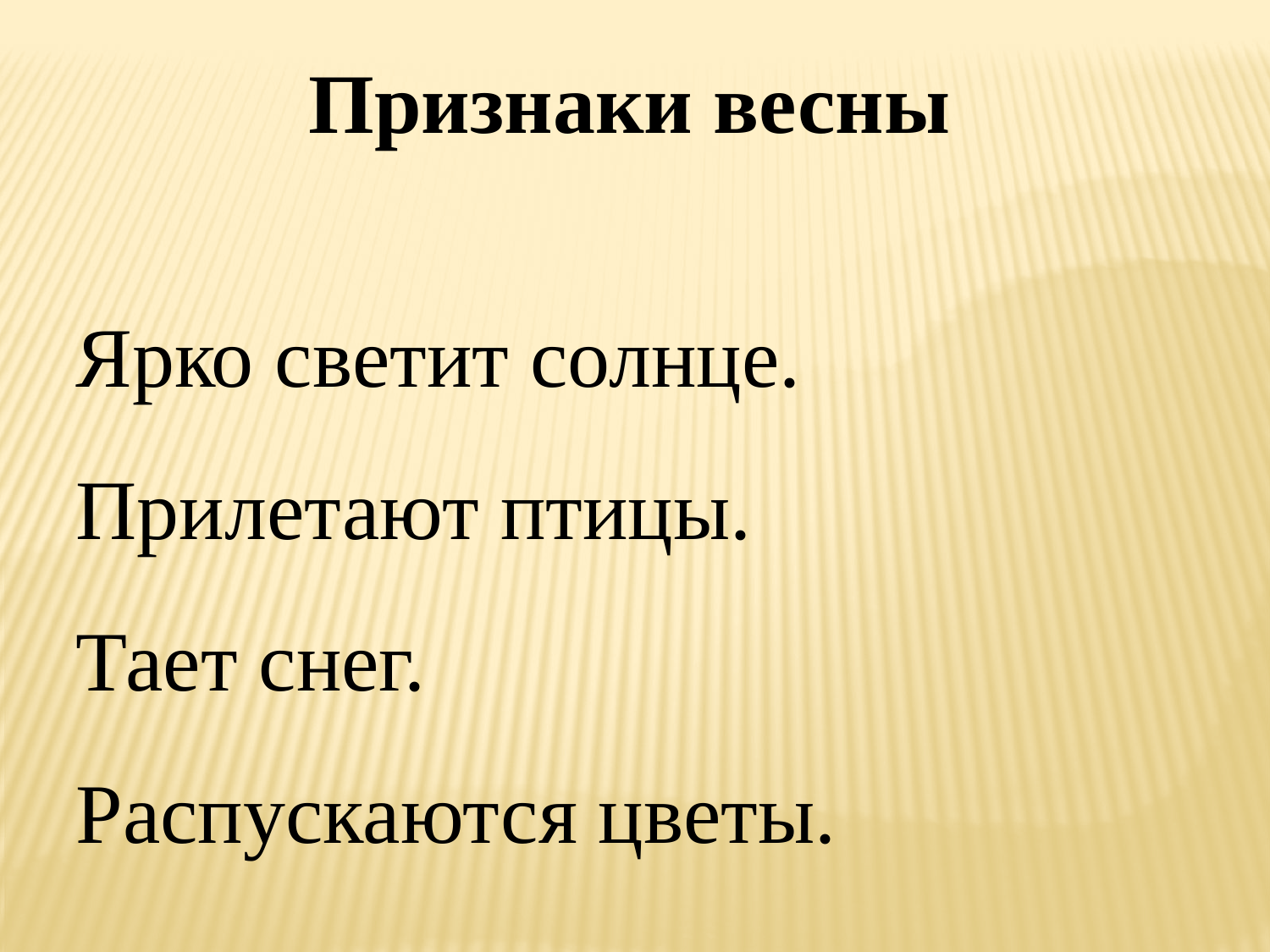

Признаки весны

Ярко светит солнце.
Прилетают птицы.
Тает снег.
Распускаются цветы.